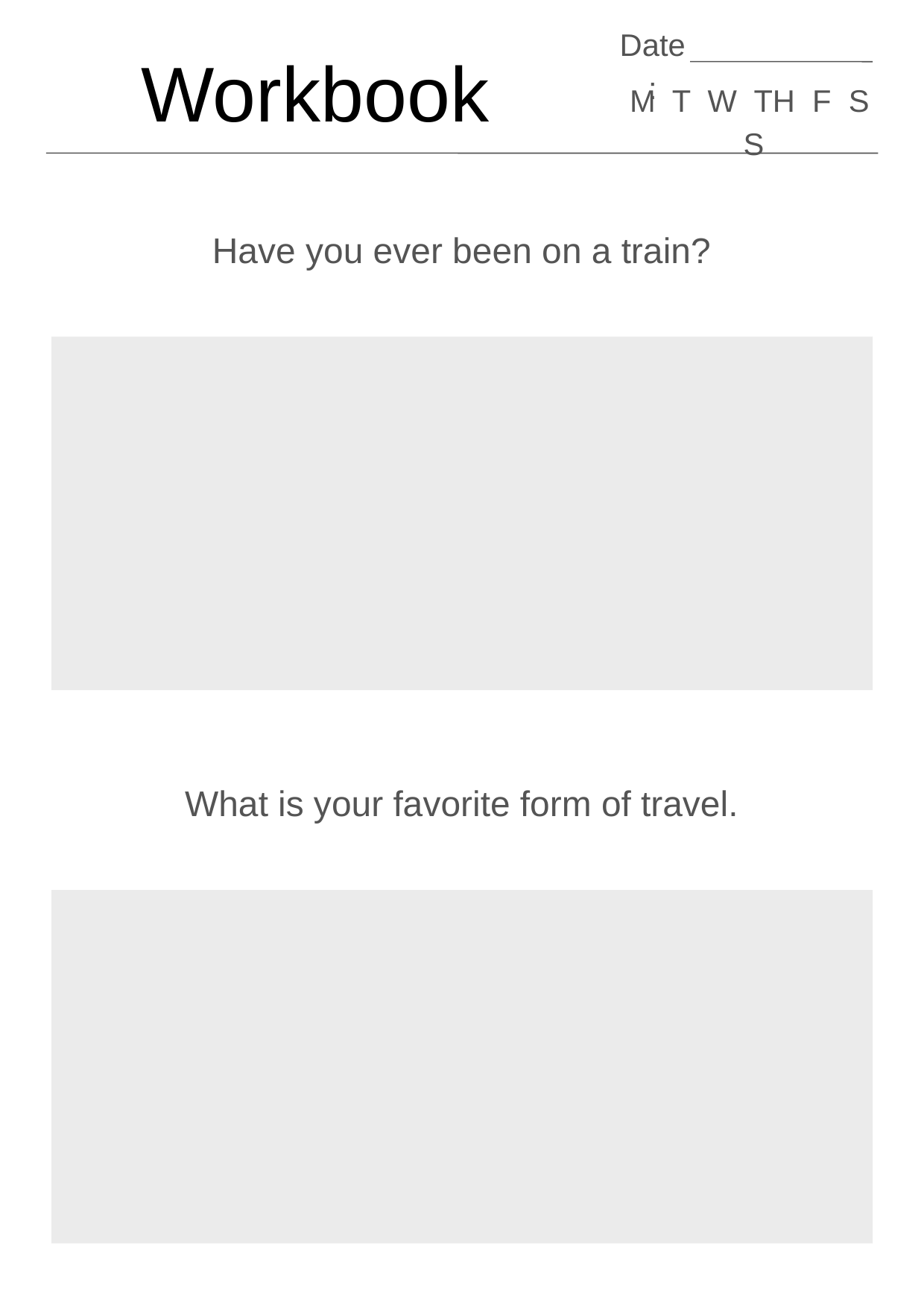

Date:
Workbook

M  T  W  TH  F  S  S

Have you ever been on a train?

What is your favorite form of travel.